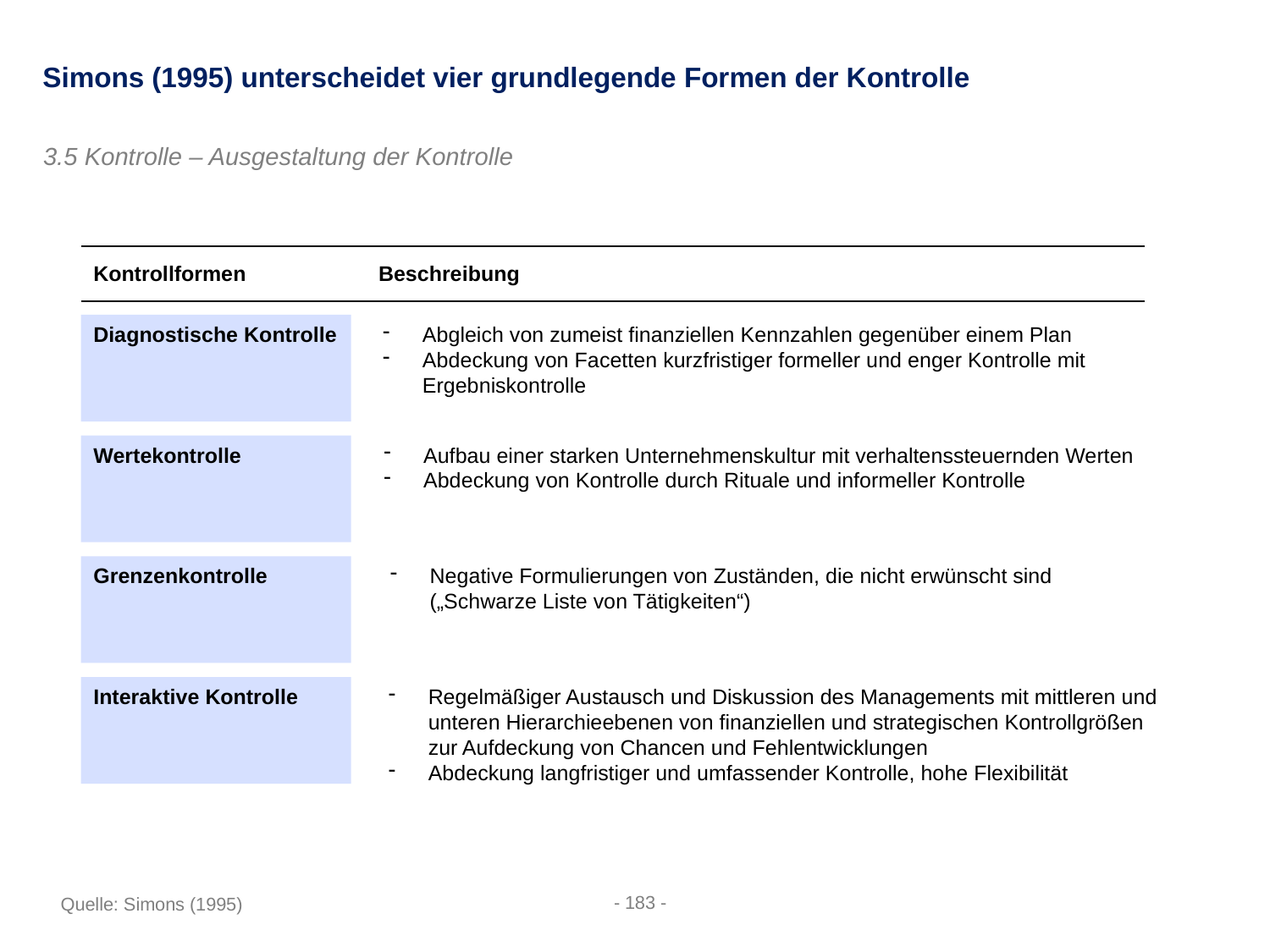

Simons (1995) unterscheidet vier grundlegende Formen der Kontrolle
3.5 Kontrolle – Ausgestaltung der Kontrolle
Kontrollformen
Beschreibung
Diagnostische Kontrolle
Abgleich von zumeist finanziellen Kennzahlen gegenüber einem Plan
Abdeckung von Facetten kurzfristiger formeller und enger Kontrolle mit Ergebniskontrolle
Wertekontrolle
Aufbau einer starken Unternehmenskultur mit verhaltenssteuernden Werten
Abdeckung von Kontrolle durch Rituale und informeller Kontrolle
Grenzenkontrolle
Negative Formulierungen von Zuständen, die nicht erwünscht sind („Schwarze Liste von Tätigkeiten“)
Interaktive Kontrolle
Regelmäßiger Austausch und Diskussion des Managements mit mittleren und unteren Hierarchieebenen von finanziellen und strategischen Kontrollgrößen zur Aufdeckung von Chancen und Fehlentwicklungen
Abdeckung langfristiger und umfassender Kontrolle, hohe Flexibilität
- 183 -
Quelle: Simons (1995)